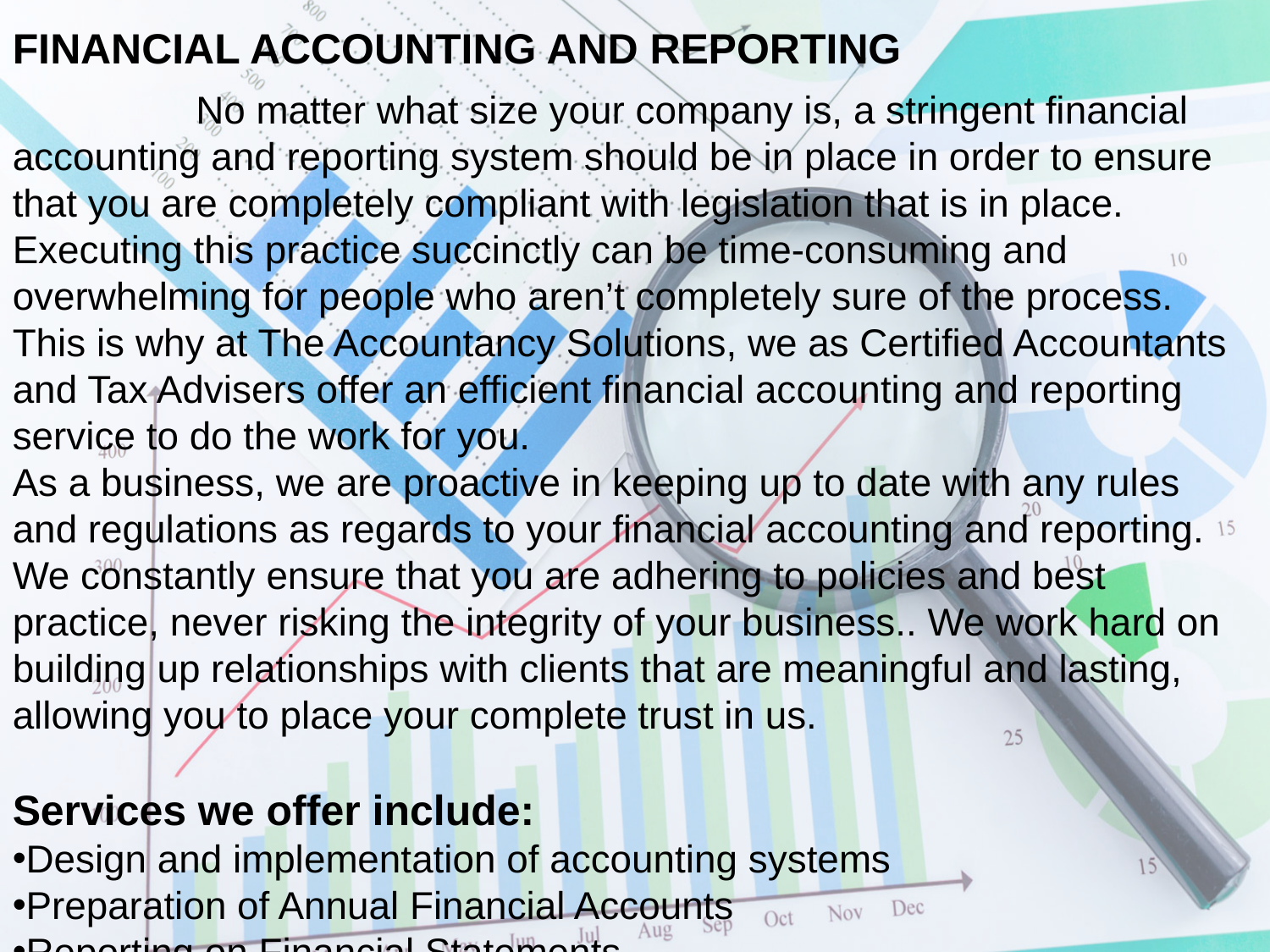

FINANCIAL ACCOUNTING AND REPORTING
                 No matter what size your company is, a stringent financial accounting and reporting system should be in place in order to ensure that you are completely compliant with legislation that is in place. Executing this practice succinctly can be time-consuming and overwhelming for people who aren’t completely sure of the process. This is why at The Accountancy Solutions, we as Certified Accountants and Tax Advisers offer an efficient financial accounting and reporting service to do the work for you.
As a business, we are proactive in keeping up to date with any rules and regulations as regards to your financial accounting and reporting. We constantly ensure that you are adhering to policies and best practice, never risking the integrity of your business.. We work hard on building up relationships with clients that are meaningful and lasting, allowing you to place your complete trust in us.

Services we offer include:
Design and implementation of accounting systems
Preparation of Annual Financial Accounts
Reporting on Financial Statements
Maintenance of financial records and accounts